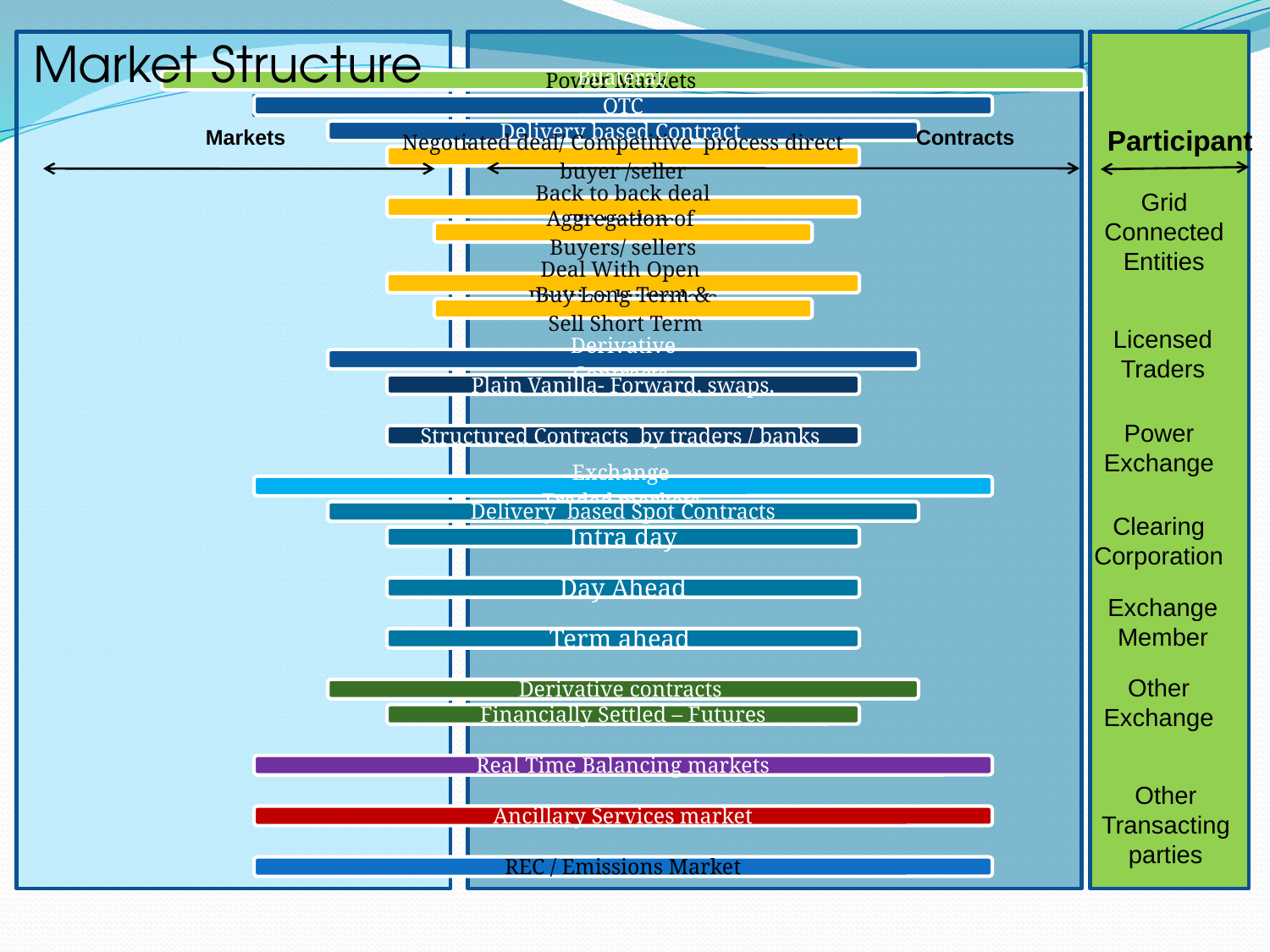

Market Structure

Power Markets
Bilateral/
OTC
Markets
Derivative
Contracts
Delivery  based Spot Contracts
Structured Contracts  by traders / banks
Plain Vanilla- Forward, swaps,
Back to back deal
By traders
Negotiated deal/ Competitive  process direct buyer /seller
Day Ahead
Intra day
Financially Settled – Futures
Deal With Open
Derivative contracts
 Sell Short Term
Exchange
Traded markets
Real Time Balancing markets
Ancillary Services market
Buyers/ sellers
REC / Emissions Market
Term ahead
Participant
Markets
Contracts
Grid Connected Entities
Licensed Traders
Power Exchange
Clearing Corporation
Exchange Member
Other Exchange
Other Transacting parties